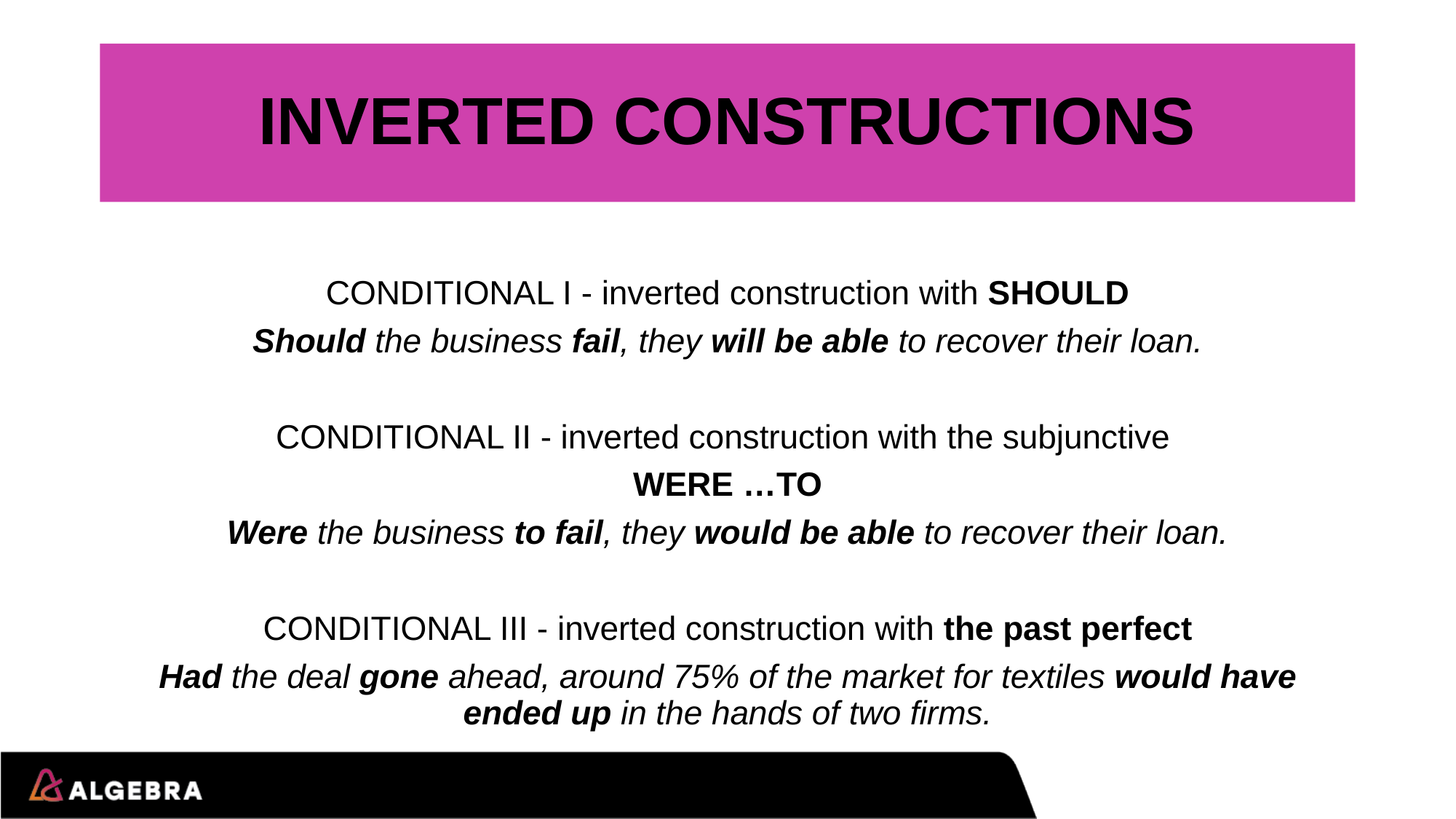

# INVERTED CONSTRUCTIONS

CONDITIONAL I - inverted construction with SHOULD
Should the business fail, they will be able to recover their loan.

CONDITIONAL II - inverted construction with the subjunctive
WERE …TO
Were the business to fail, they would be able to recover their loan.

CONDITIONAL III - inverted construction with the past perfect
Had the deal gone ahead, around 75% of the market for textiles would have ended up in the hands of two firms.